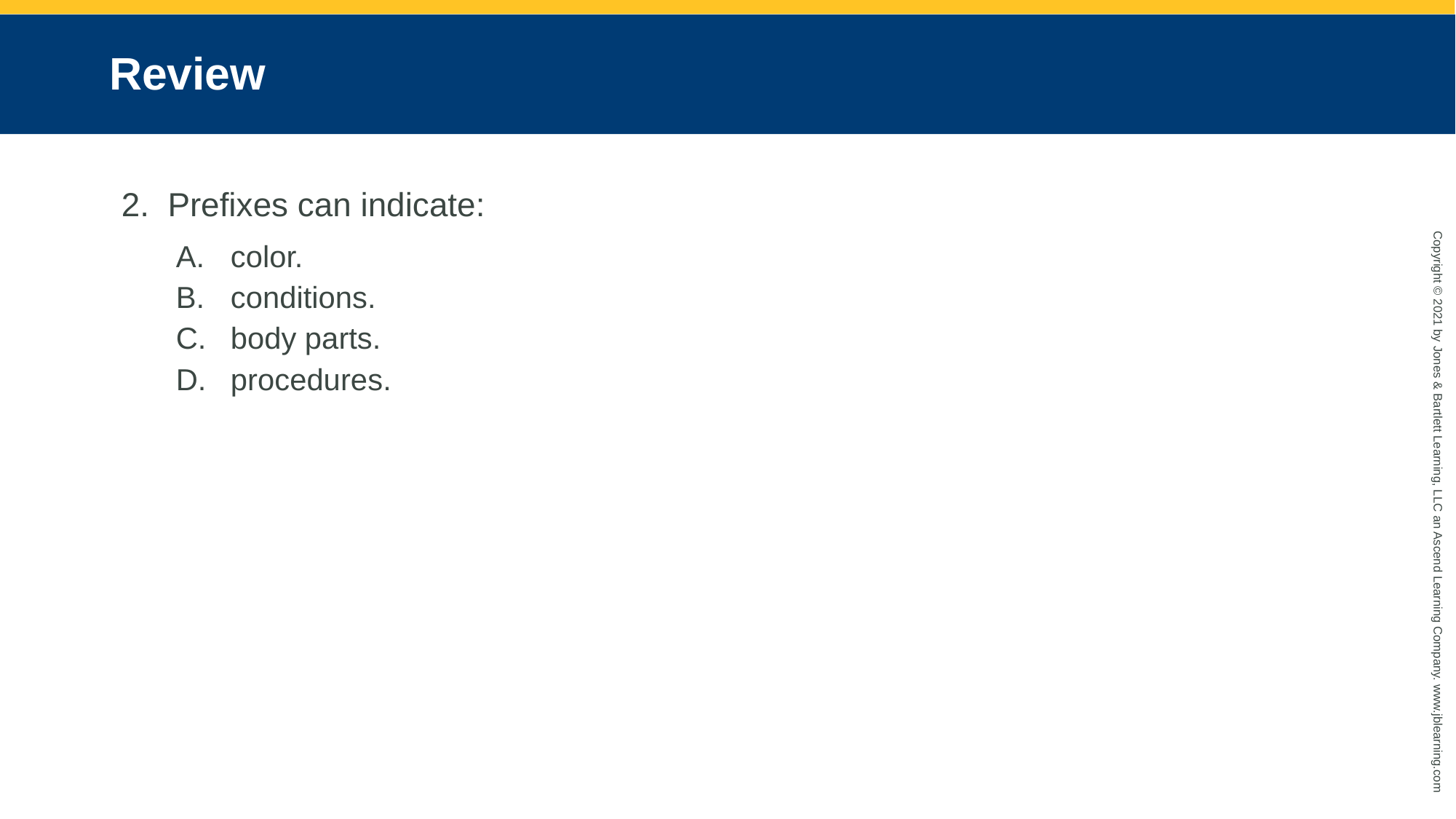

# Review
2.  Prefixes can indicate:
color.
conditions.
body parts.
procedures.